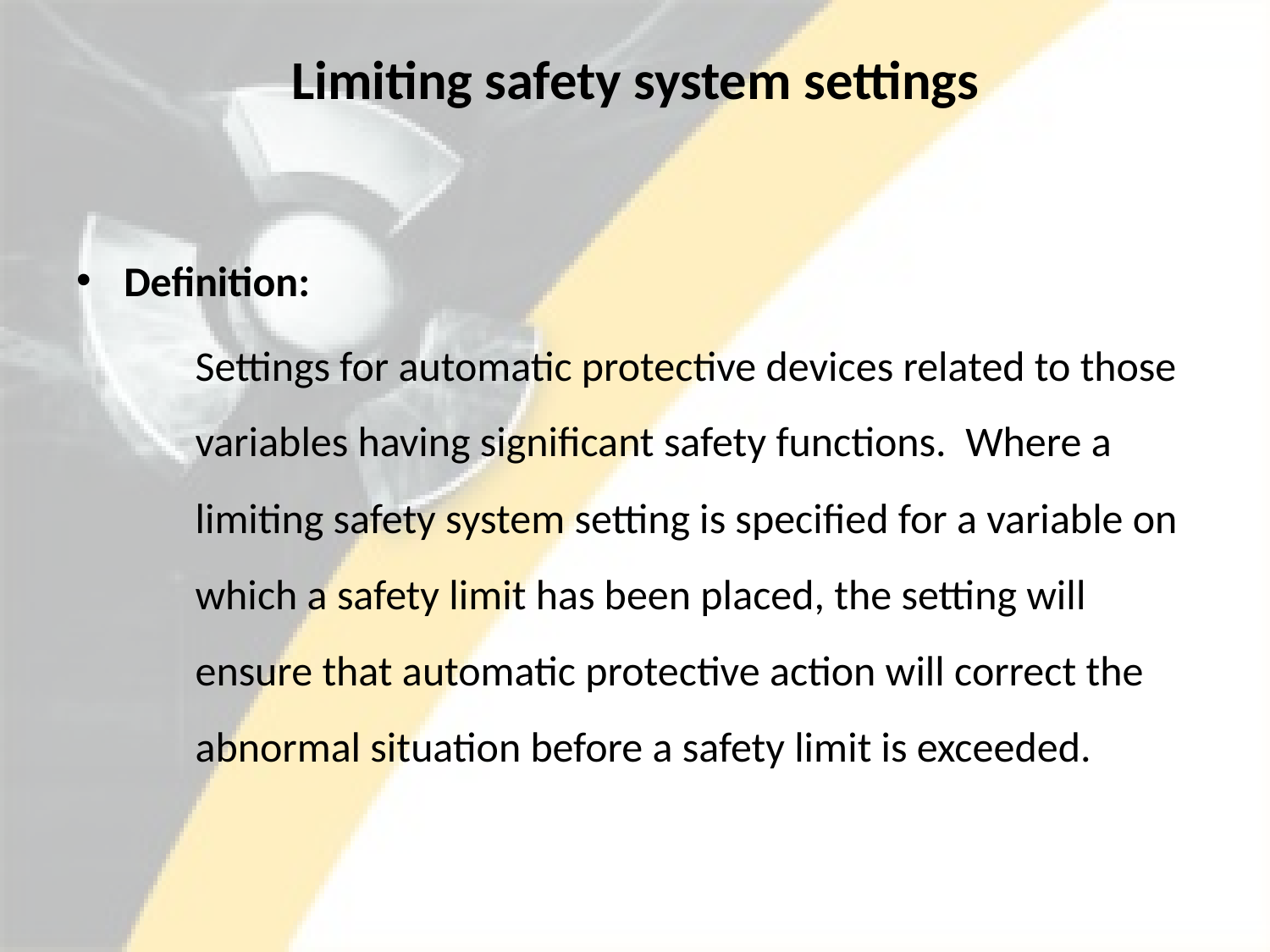

# Limiting safety system settings
Definition:
Settings for automatic protective devices related to those variables having significant safety functions.  Where a limiting safety system setting is specified for a variable on which a safety limit has been placed, the setting will ensure that automatic protective action will correct the abnormal situation before a safety limit is exceeded.